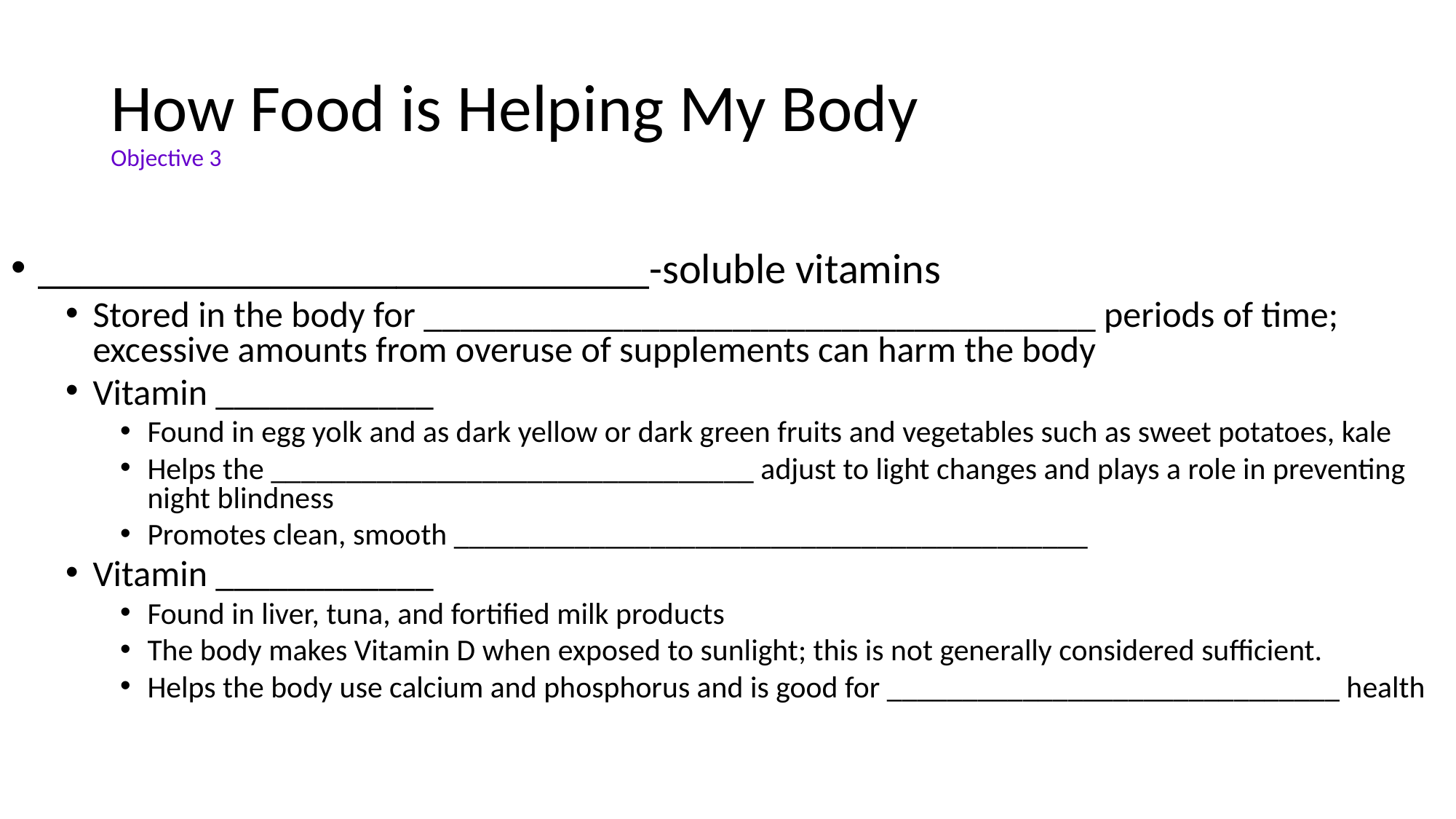

# How Food is Helping My Body Objective 3
_____________________________-soluble vitamins
Stored in the body for _____________________________________ periods of time; excessive amounts from overuse of supplements can harm the body
Vitamin ____________
Found in egg yolk and as dark yellow or dark green fruits and vegetables such as sweet potatoes, kale
Helps the ________________________________ adjust to light changes and plays a role in preventing night blindness
Promotes clean, smooth __________________________________________
Vitamin ____________
Found in liver, tuna, and fortified milk products
The body makes Vitamin D when exposed to sunlight; this is not generally considered sufficient.
Helps the body use calcium and phosphorus and is good for ______________________________ health